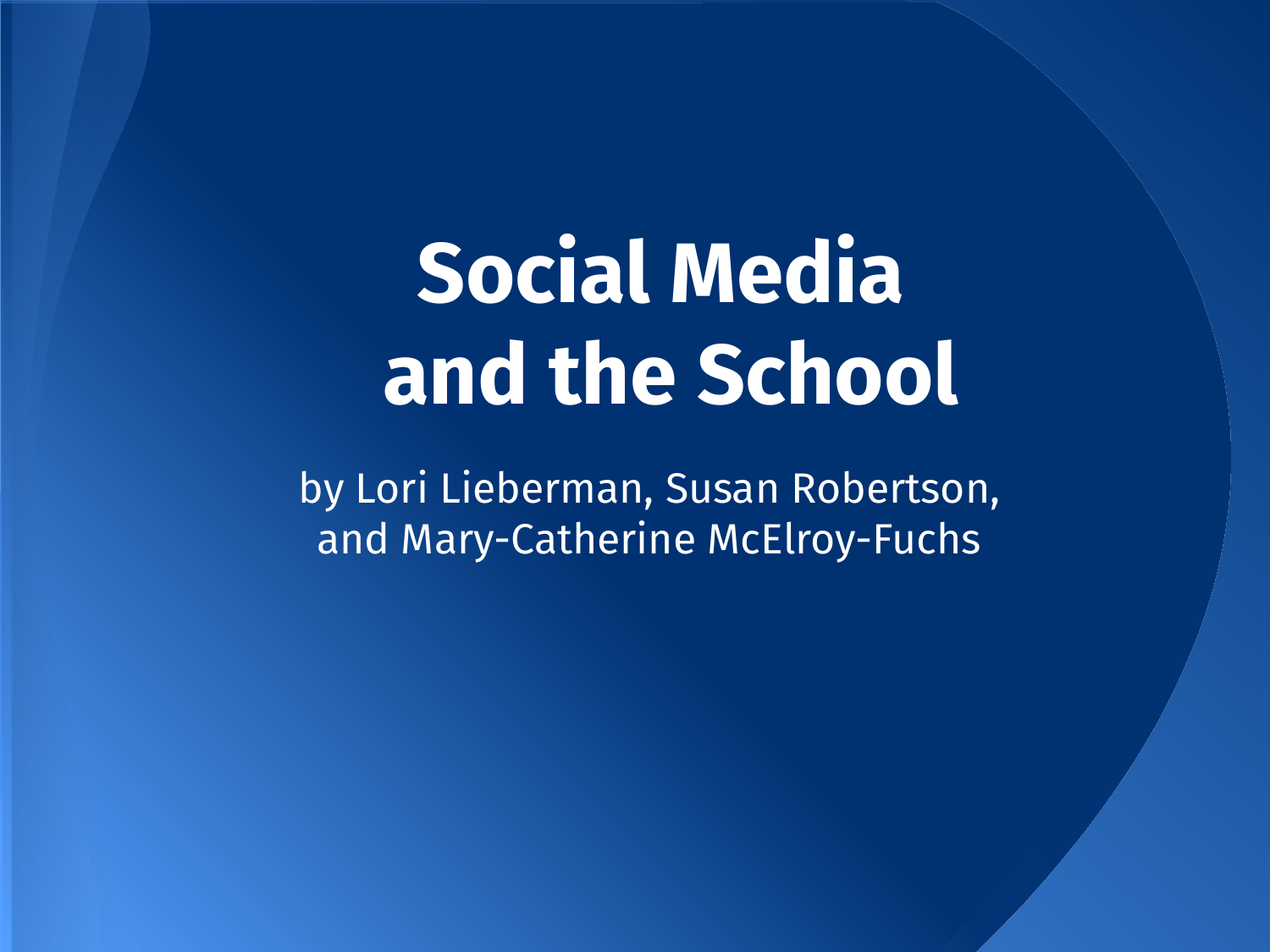

# Social Media
 and the School
by Lori Lieberman, Susan Robertson,
and Mary-Catherine McElroy-Fuchs